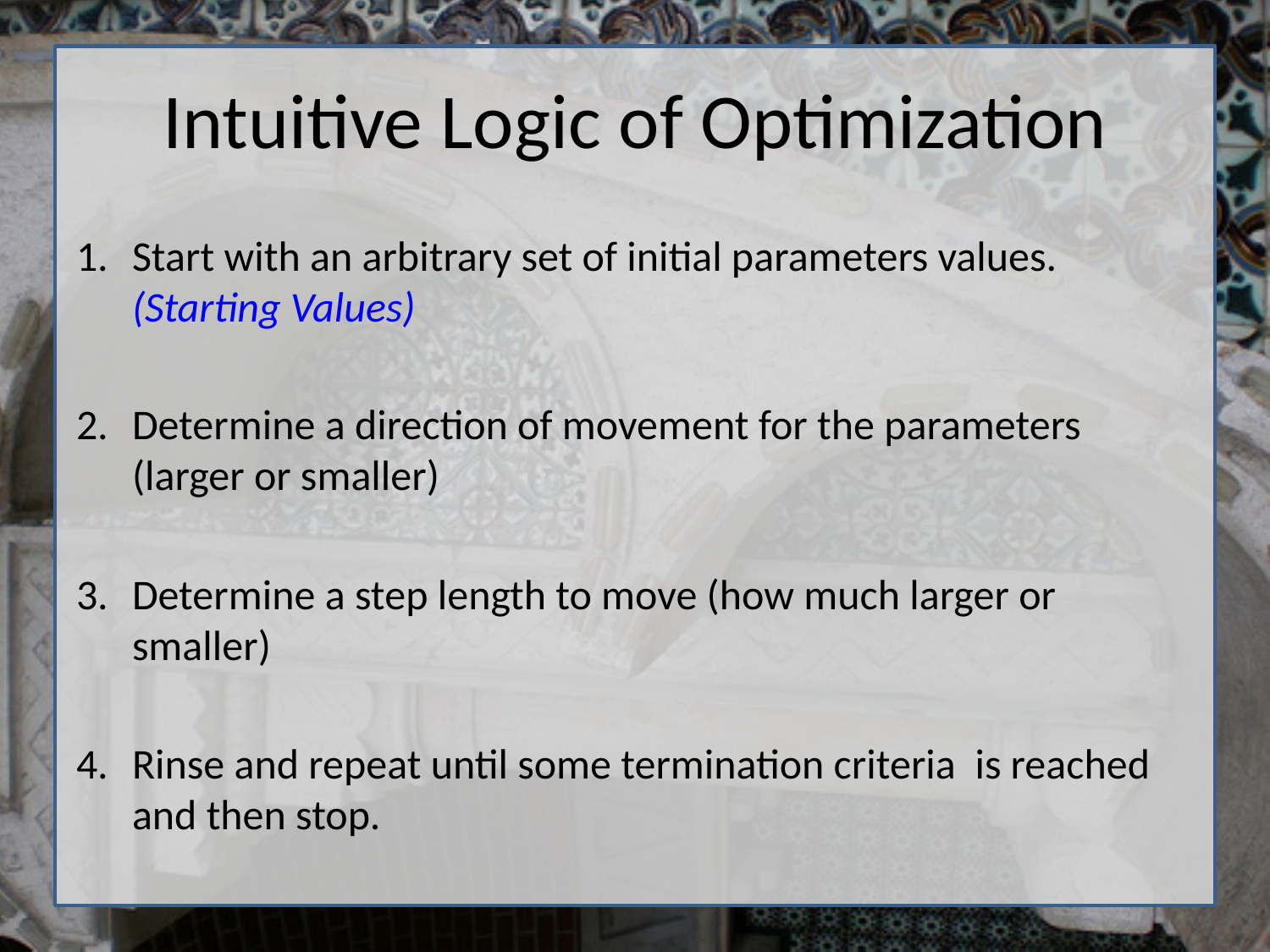

# Intuitive Logic of Optimization

Start with an arbitrary set of initial parameters values. (Starting Values)

Determine a direction of movement for the parameters (larger or smaller)

Determine a step length to move (how much larger or smaller)

Rinse and repeat until some termination criteria  is reached and then stop.